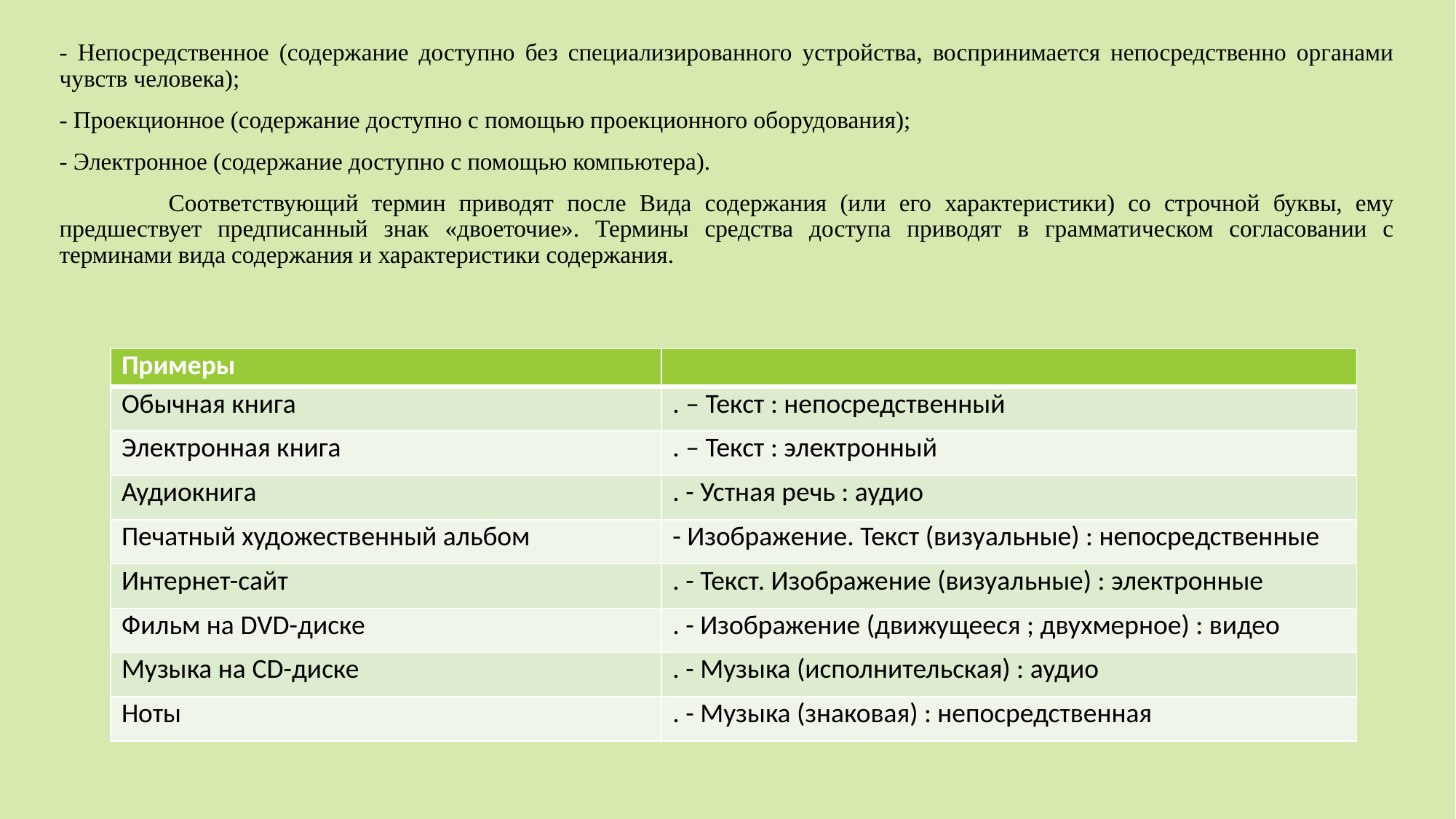

- Непосредственное (содержание доступно без специализированного устройства, воспринимается непосредственно органами чувств человека);
- Проекционное (содержание доступно с помощью проекционного оборудования);
- Электронное (содержание доступно с помощью компьютера).
	Соответствующий термин приводят после Вида содержания (или его характеристики) со строчной буквы, ему предшествует предписанный знак «двоеточие». Термины средства доступа приводят в грамматическом согласовании с терминами вида содержания и характеристики содержания.

| Примеры |  |
| --- | --- |
| Обычная книга | . – Текст : непосредственный |
| Электронная книга | . – Текст : электронный |
| Аудиокнига | . - Устная речь : аудио |
| Печатный художественный альбом | - Изображение. Текст (визуальные) : непосредственные |
| Интернет-сайт | . - Текст. Изображение (визуальные) : электронные |
| Фильм на DVD-диске | . - Изображение (движущееся ; двухмерное) : видео |
| Музыка на CD-диске | . - Музыка (исполнительская) : аудио |
| Ноты | . - Музыка (знаковая) : непосредственная |